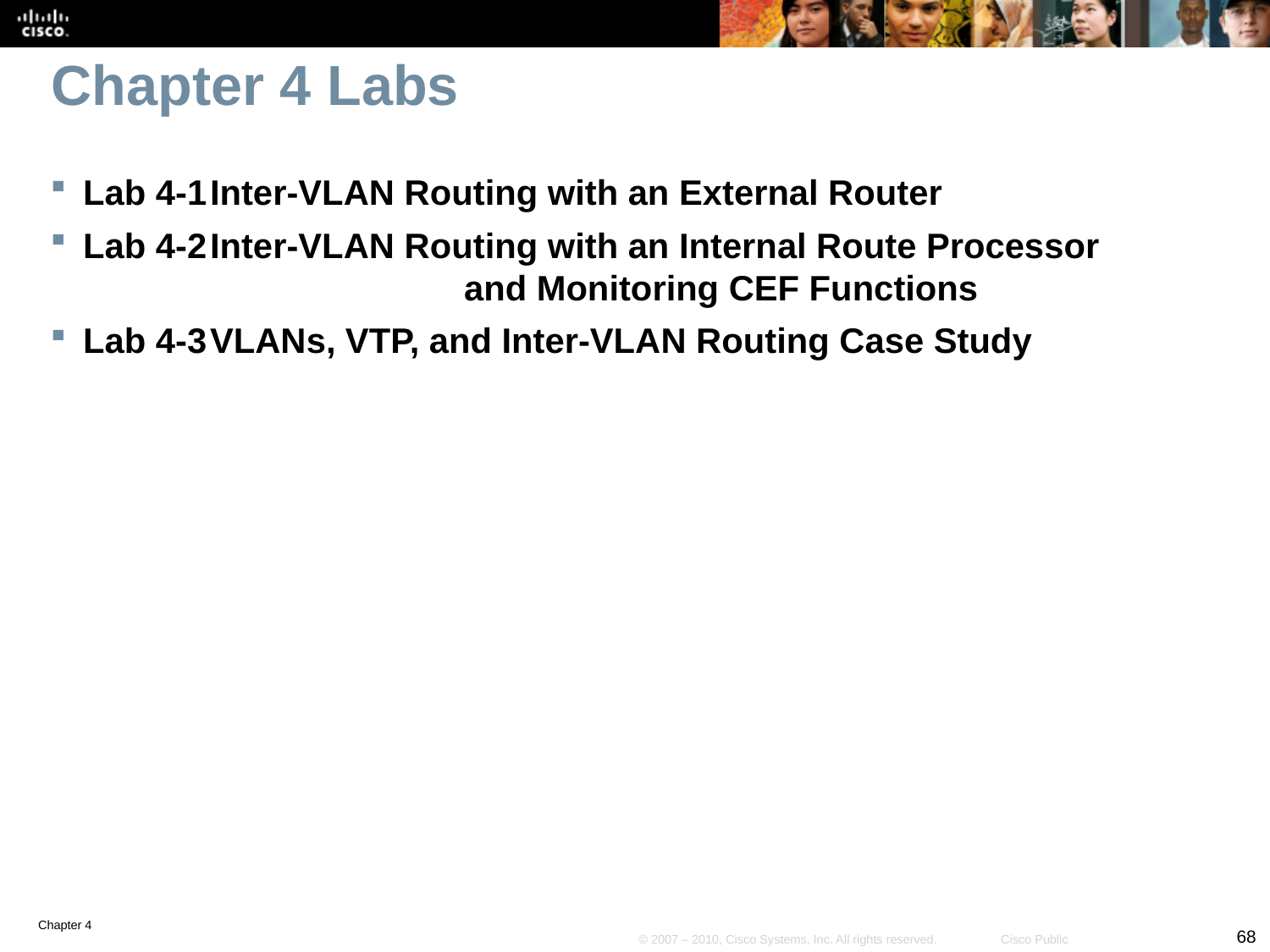

# Chapter 4 Labs
Lab 4-1	Inter-VLAN Routing with an External Router
Lab 4-2	Inter-VLAN Routing with an Internal Route Processor 			and Monitoring CEF Functions
Lab 4-3	VLANs, VTP, and Inter-VLAN Routing Case Study